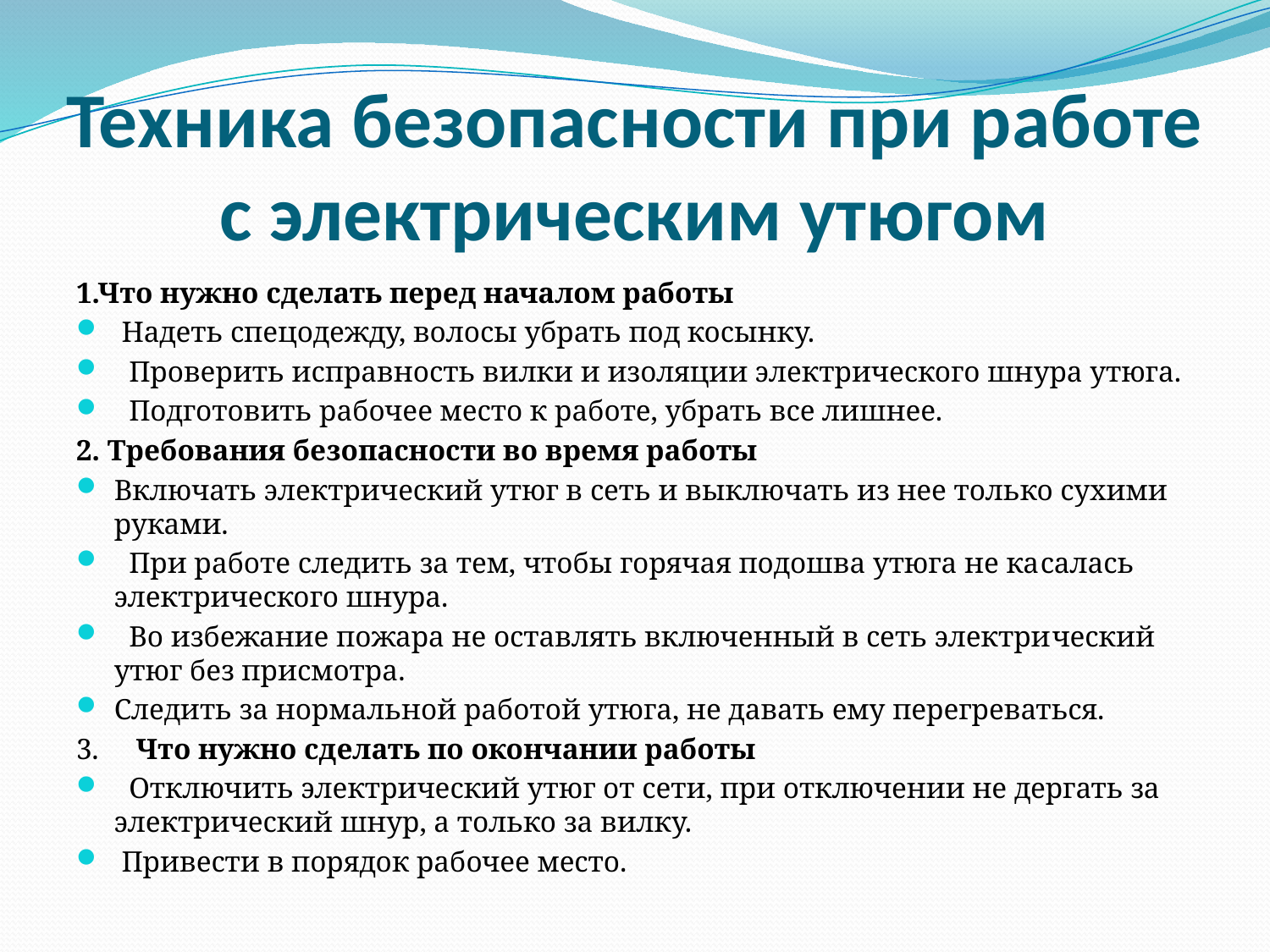

# Техника безопасности при работе с электрическим утюгом
1.Что нужно сделать перед началом работы
 Надеть спецодежду, волосы убрать под косынку.
  Проверить исправность вилки и изоляции электрического шнура утюга.
  Подготовить рабочее место к работе, убрать все лишнее.
2. Требования безопасности во время работы
Включать электрический утюг в сеть и выключать из нее только сухими руками.
  При работе следить за тем, чтобы горячая подошва утюга не ка­салась электрического шнура.
  Во избежание пожара не оставлять включенный в сеть электри­ческий утюг без присмотра.
Следить за нормальной работой утюга, не давать ему перегреваться.
3.     Что нужно сделать по окончании работы
  Отключить электрический утюг от сети, при отключении не дергать за электрический шнур, а только за вилку.
 Привести в порядок рабочее место.